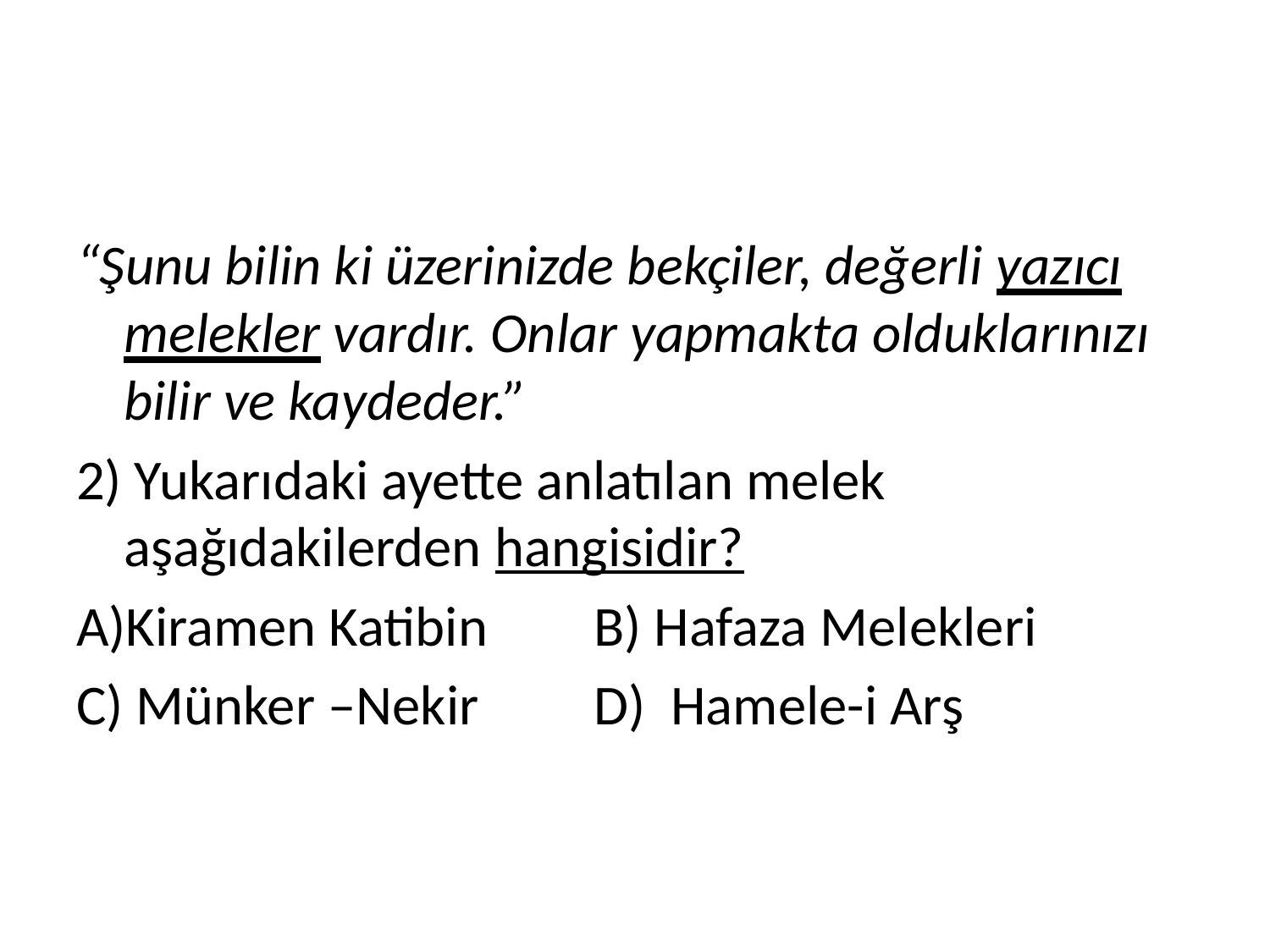

#
“Şunu bilin ki üzerinizde bekçiler, değerli yazıcı melekler vardır. Onlar yapmakta olduklarınızı bilir ve kaydeder.”
2) Yukarıdaki ayette anlatılan melek aşağıdakilerden hangisidir?
A)Kiramen Katibin 	       B) Hafaza Melekleri
C) Münker –Nekir 	       D)  Hamele-i Arş